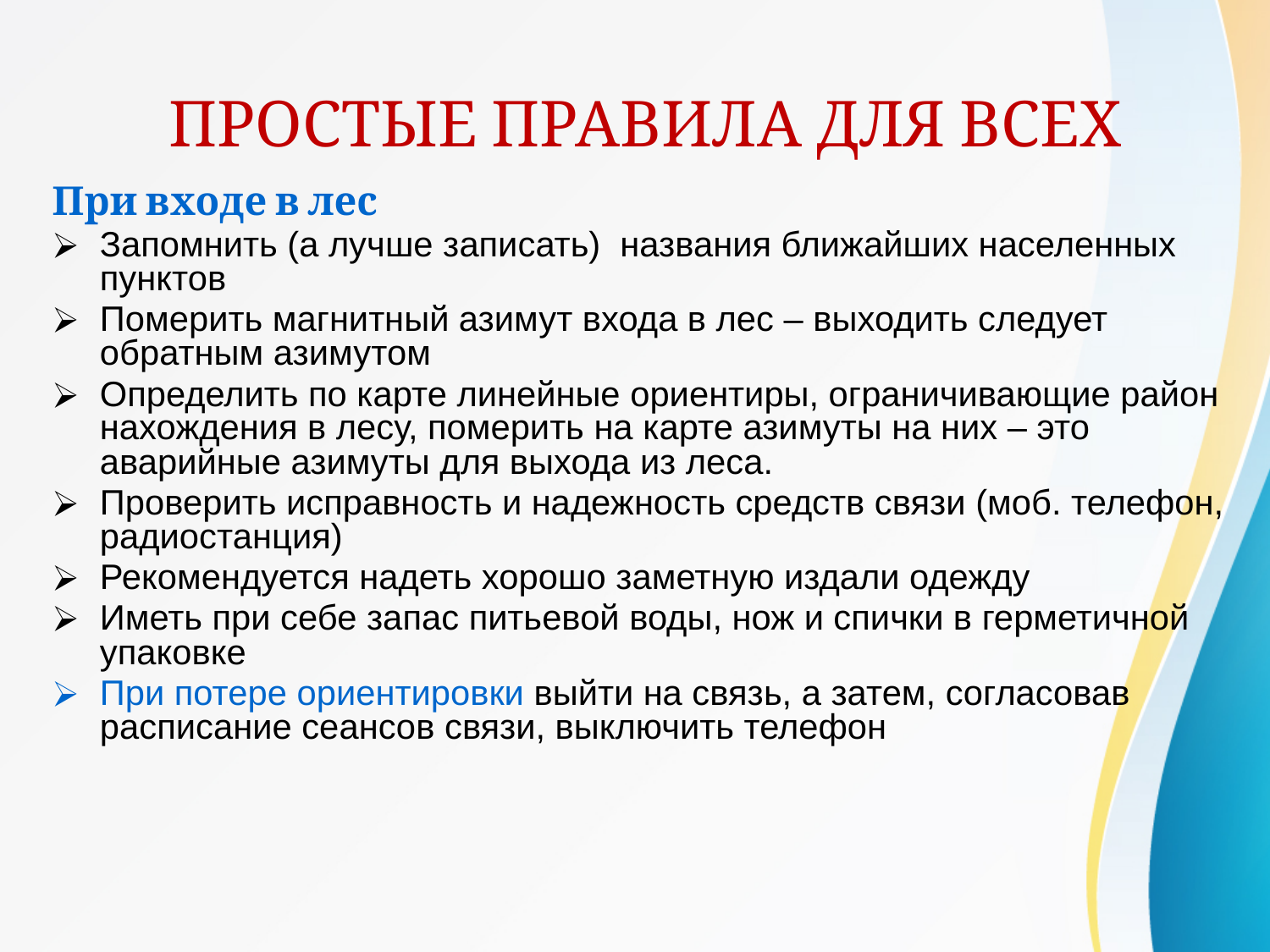

# ПРОСТЫЕ ПРАВИЛА ДЛЯ ВСЕХ
При входе в лес
Запомнить (а лучше записать)  названия ближайших населенных пунктов
Померить магнитный азимут входа в лес – выходить следует обратным азимутом
Определить по карте линейные ориентиры, ограничивающие район нахождения в лесу, померить на карте азимуты на них – это аварийные азимуты для выхода из леса.
Проверить исправность и надежность средств связи (моб. телефон, радиостанция)
Рекомендуется надеть хорошо заметную издали одежду
Иметь при себе запас питьевой воды, нож и спички в герметичной упаковке
При потере ориентировки выйти на связь, а затем, согласовав расписание сеансов связи, выключить телефон